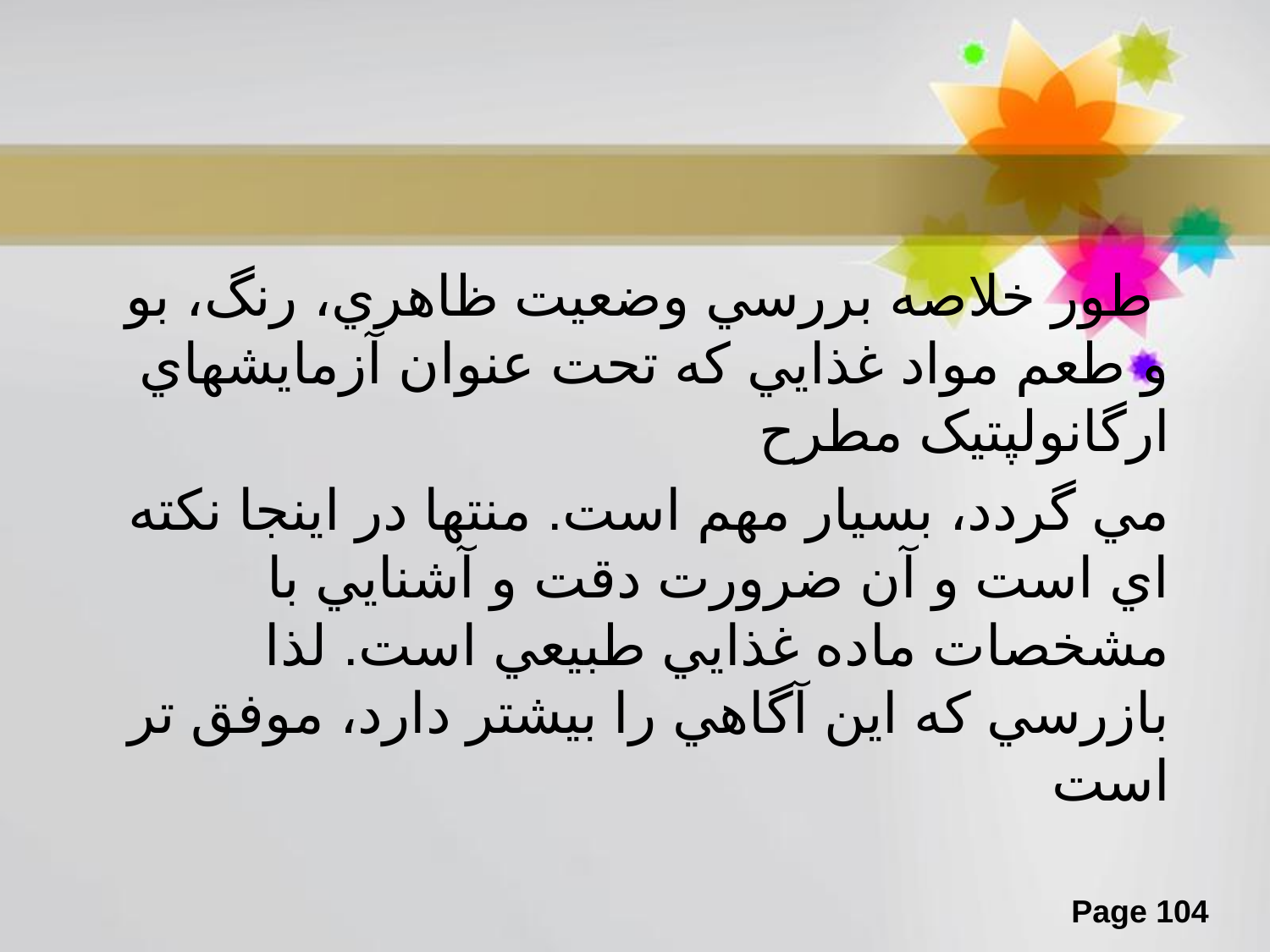

طور خلاصه بررسي وضعیت ظاهري، رنگ، بو و طعم مواد غذایي که تحت عنوان آزمایشهاي ارگانولپتیک مطرح
مي گردد، بسیار مهم است. منتها در اینجا نکته اي است و آن ضرورت دقت و آشنایي با مشخصات ماده غذایي طبیعي است. لذا بازرسي که این آگاهي را بیشتر دارد، موفق تر است